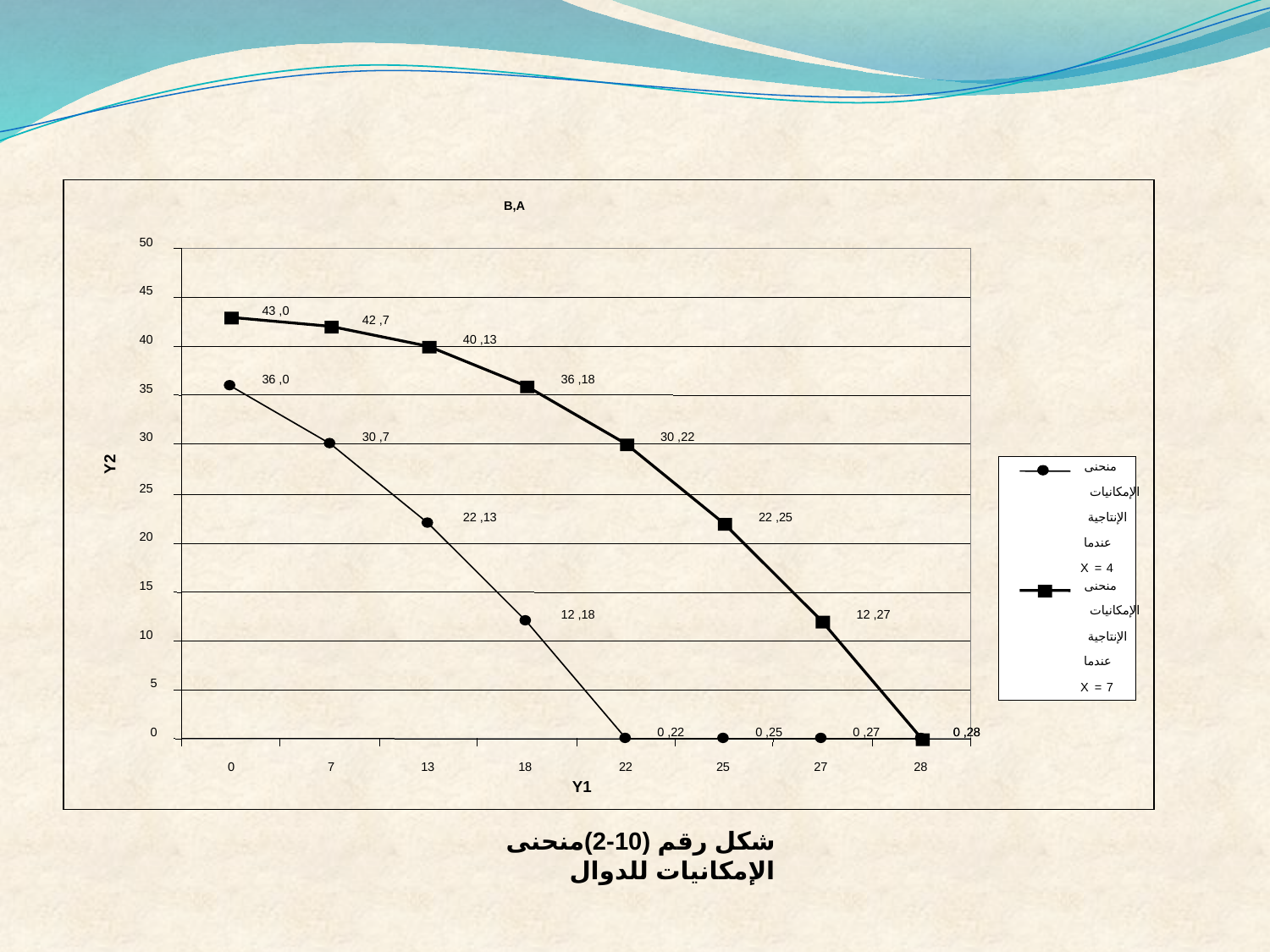

B,A
50

45

0, 43

7, 42

40
13, 40

0, 36
18, 36
35

30
7, 30
22, 30

Y2

منحنى

25
الإمكانيات

13, 22
25, 22
الإنتاجية

20
عندما

X
=
4
15
منحنى

الإمكانيات
18, 12
27, 12

10
الإنتاجية

عندما
5
X
=
7

0
22, 0
25, 0
27, 0
28, 0
28, 0

0
7
13
18
22
25
27
28
Y1
شكل رقم (10-2)منحنى الإمكانيات للدوال